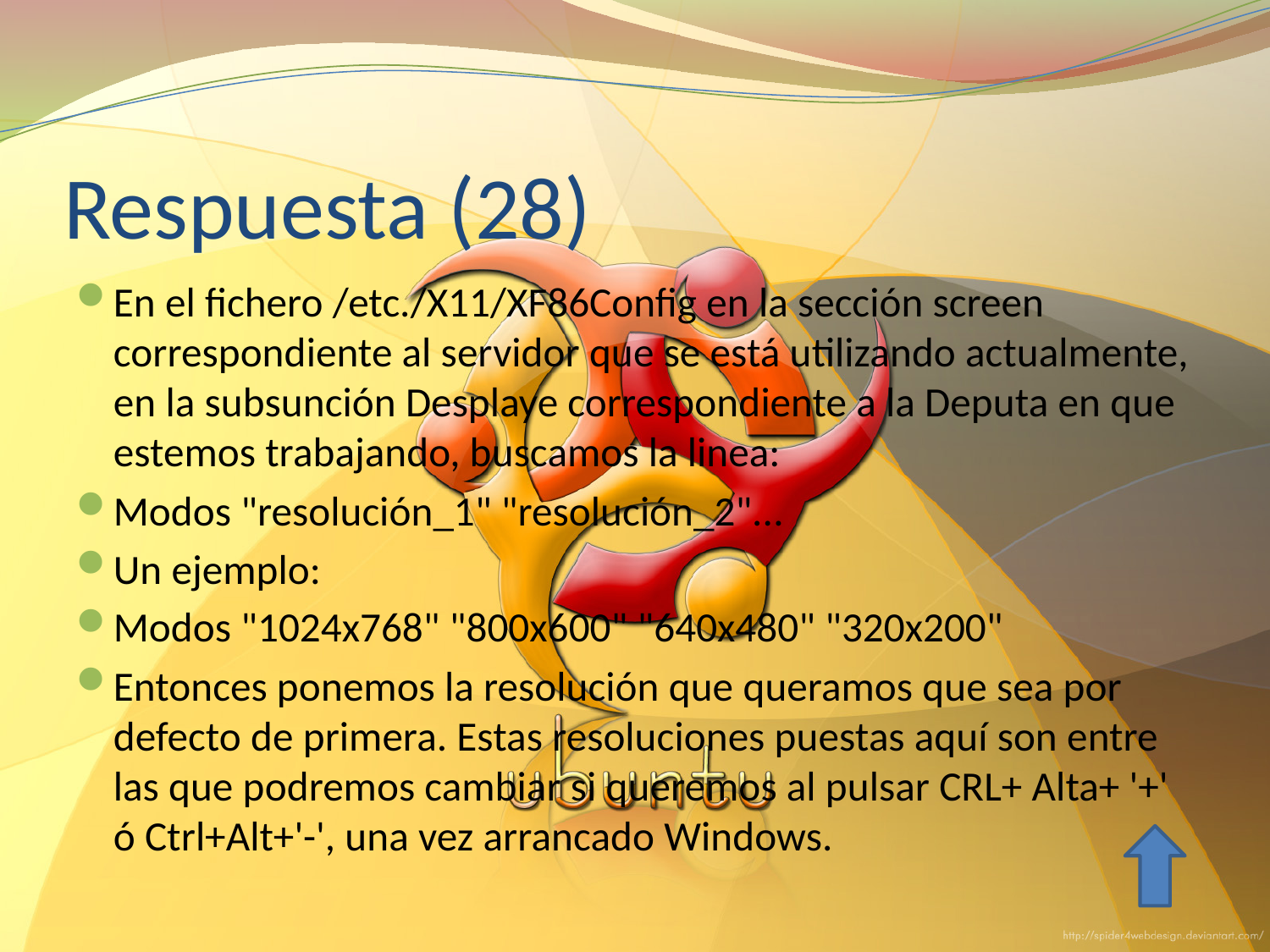

# Respuesta (28)
En el fichero /etc./X11/XF86Config en la sección screen correspondiente al servidor que se está utilizando actualmente, en la subsunción Desplaye correspondiente a la Deputa en que estemos trabajando, buscamos la linea:
Modos "resolución_1" "resolución_2"...
Un ejemplo:
Modos "1024x768" "800x600" "640x480" "320x200"
Entonces ponemos la resolución que queramos que sea por defecto de primera. Estas resoluciones puestas aquí son entre las que podremos cambiar si queremos al pulsar CRL+ Alta+ '+' ó Ctrl+Alt+'-', una vez arrancado Windows.